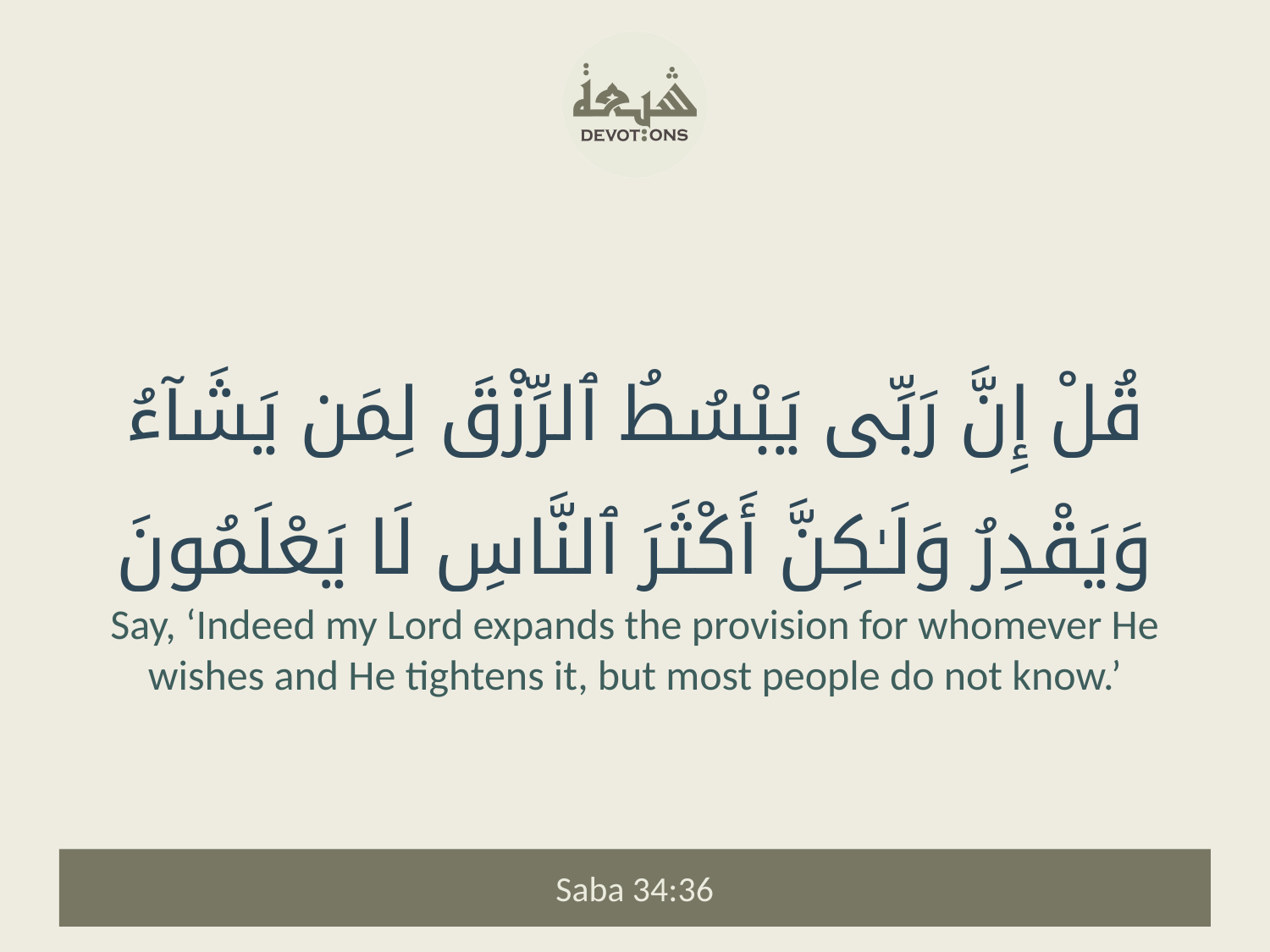

قُلْ إِنَّ رَبِّى يَبْسُطُ ٱلرِّزْقَ لِمَن يَشَآءُ وَيَقْدِرُ وَلَـٰكِنَّ أَكْثَرَ ٱلنَّاسِ لَا يَعْلَمُونَ
Say, ‘Indeed my Lord expands the provision for whomever He wishes and He tightens it, but most people do not know.’
Saba 34:36